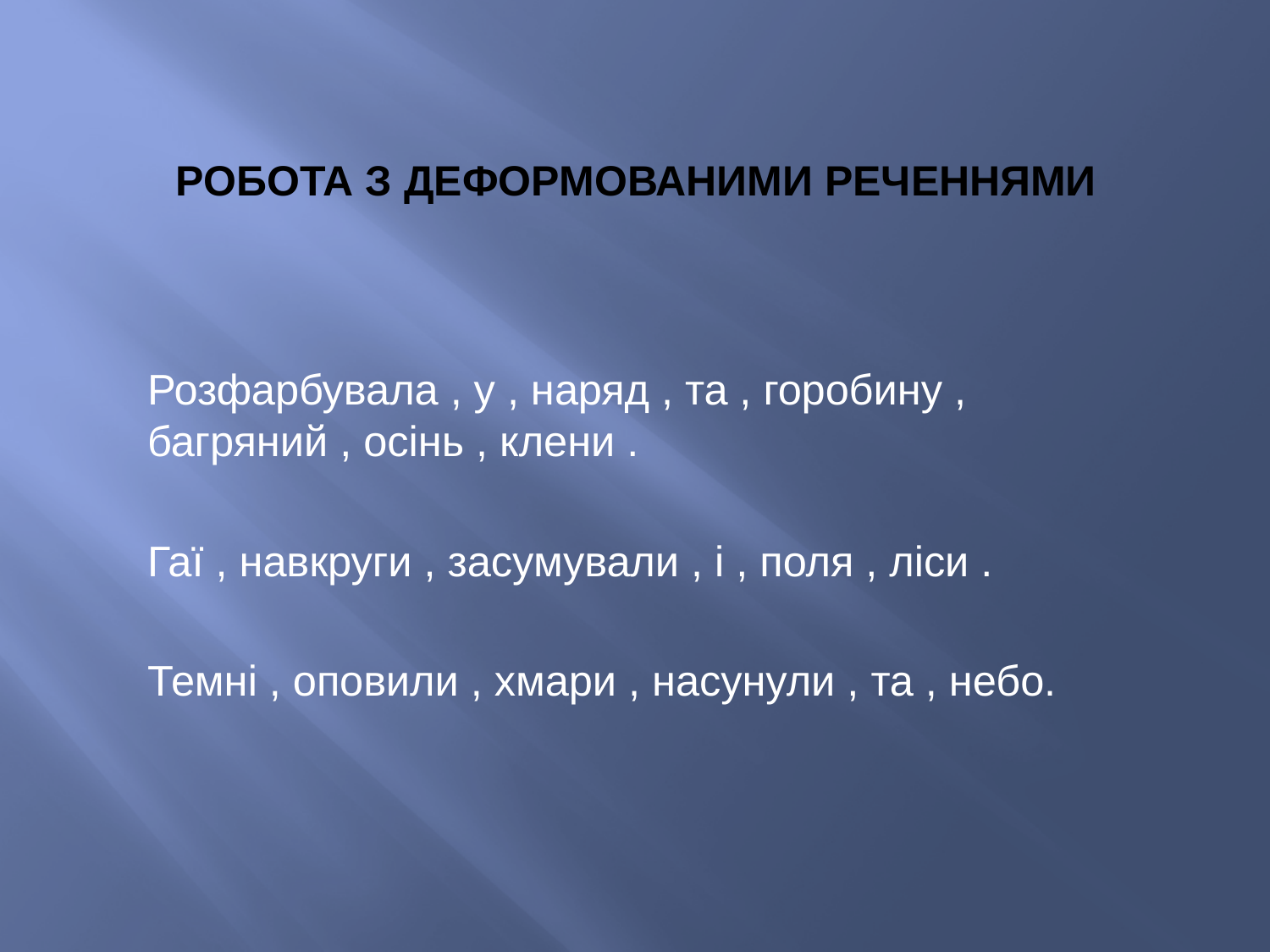

# Робота з деформованими реченнями
Розфарбувала , у , наряд , та , горобину ,  багряний , осінь , клени .

Гаї , навкруги , засумували , і , поля , ліси .

Темні , оповили , хмари , насунули , та , небо.